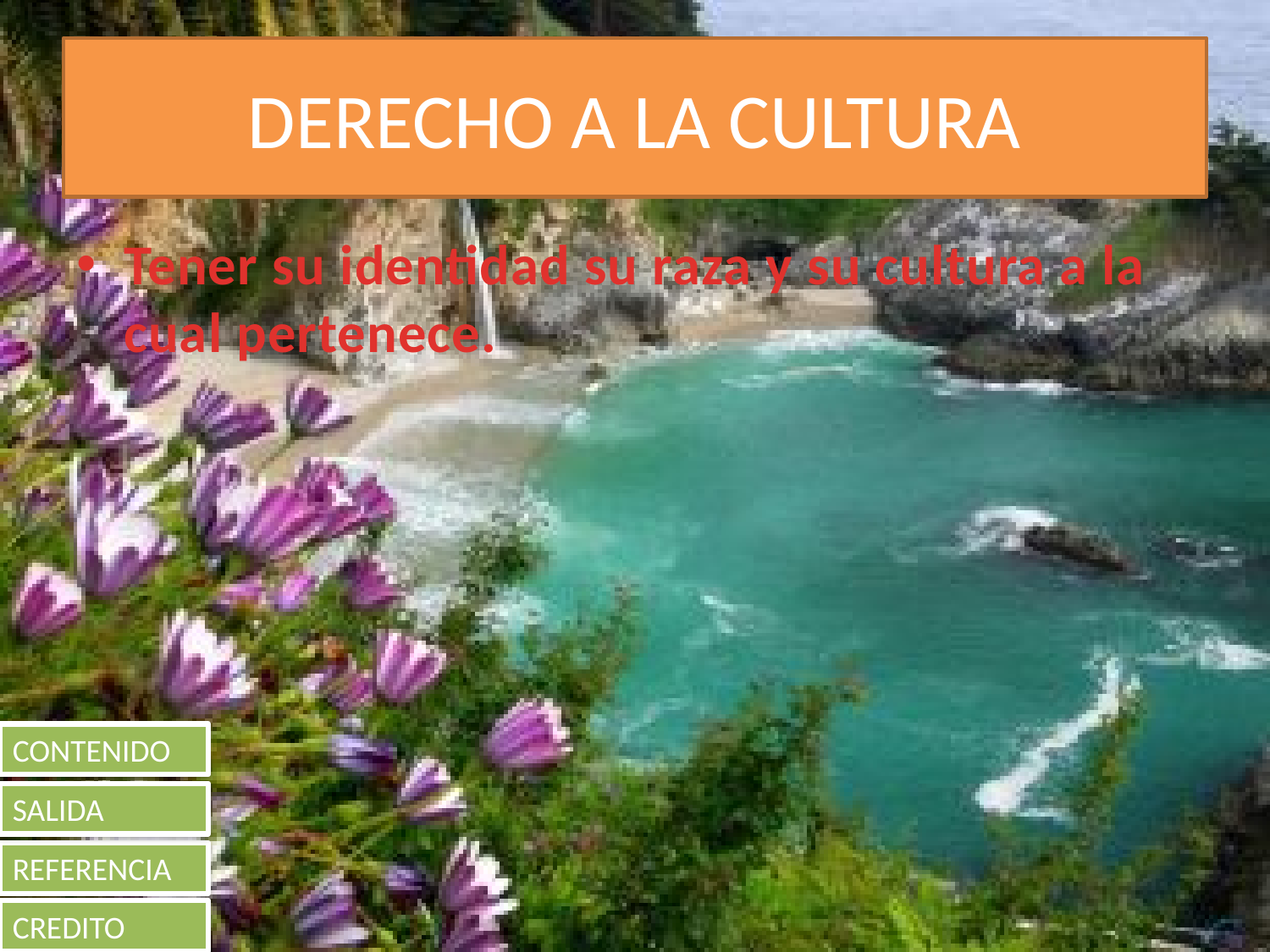

# DERECHO A LA CULTURA
Tener su identidad su raza y su cultura a la cual pertenece.
CONTENIDO
SALIDA
REFERENCIA
CREDITO